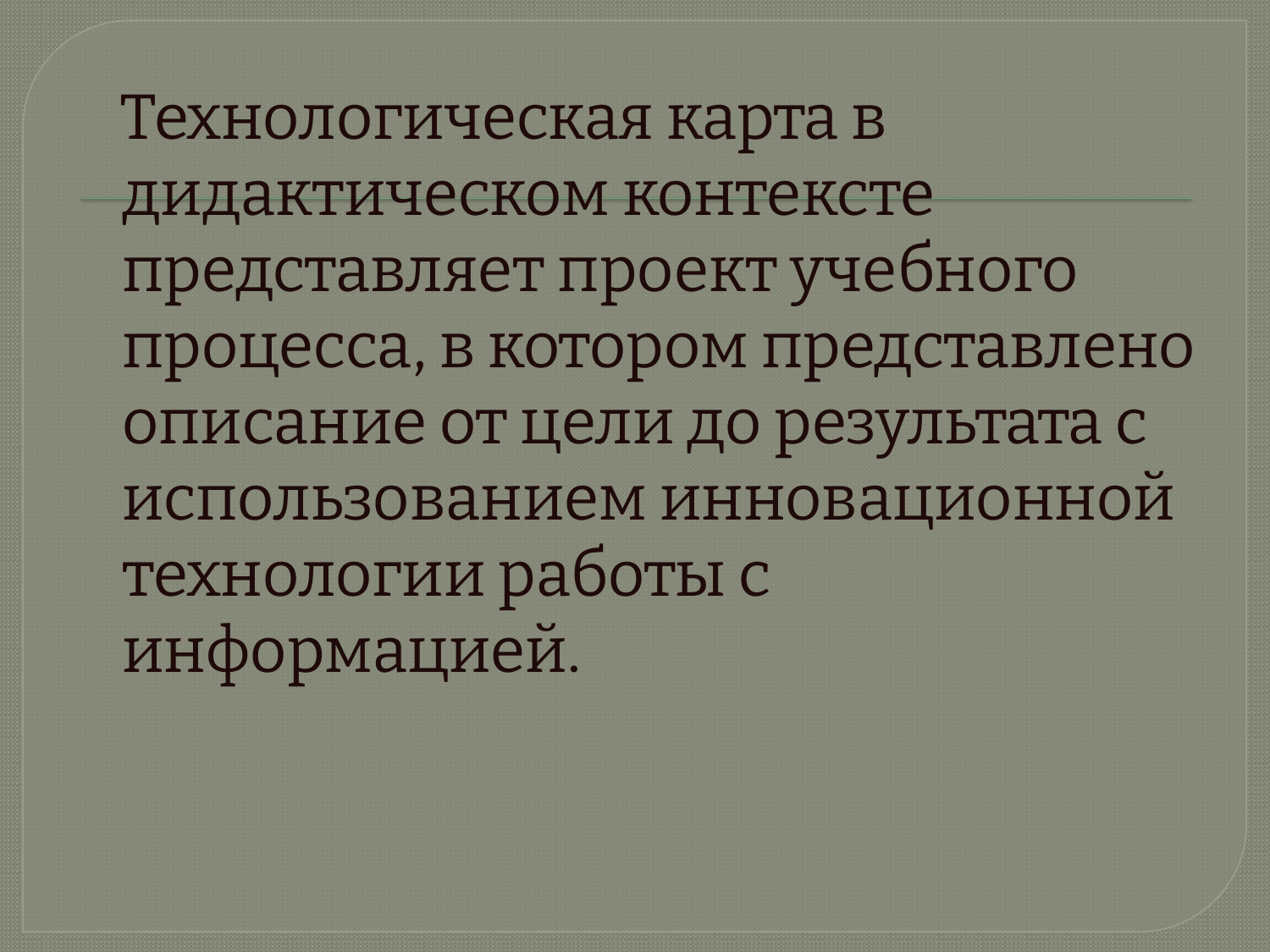

#
   Технологическая карта в дидактическом контексте представляет проект учебного процесса, в котором представлено описание от цели до результата с использованием инновационной технологии работы с информацией.